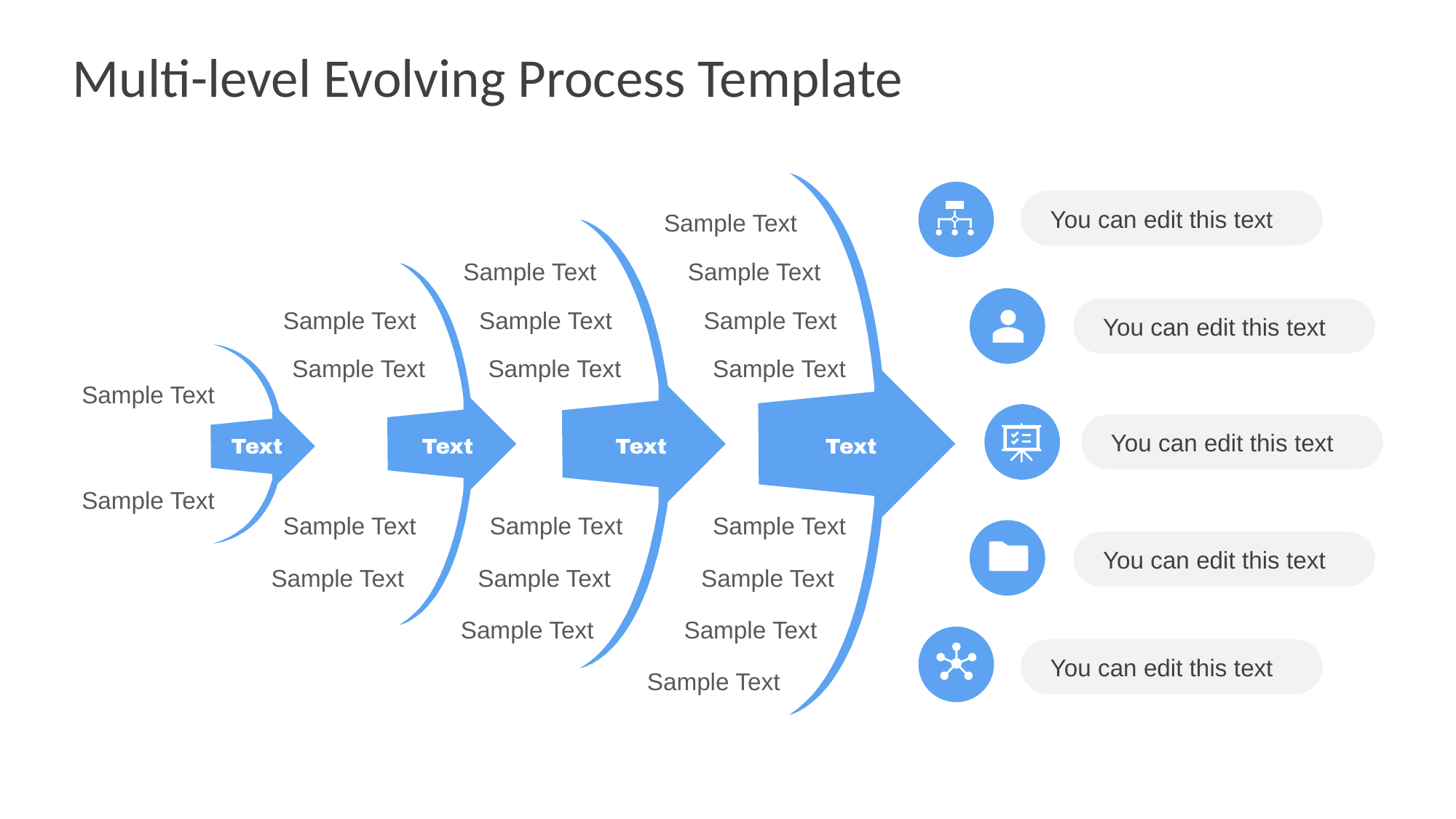

# Multi-level Evolving Process Template

You can edit this text

Sample Text

Sample Text
Sample Text

You can edit this text
Sample Text
Sample Text
Sample Text

Sample Text
Sample Text
Sample Text

Sample Text

You can edit this text

Text
Text
Text
Text

Sample Text
Sample Text
Sample Text
Sample Text

You can edit this text

Sample Text
Sample Text
Sample Text
Sample Text
Sample Text

You can edit this text

Sample Text